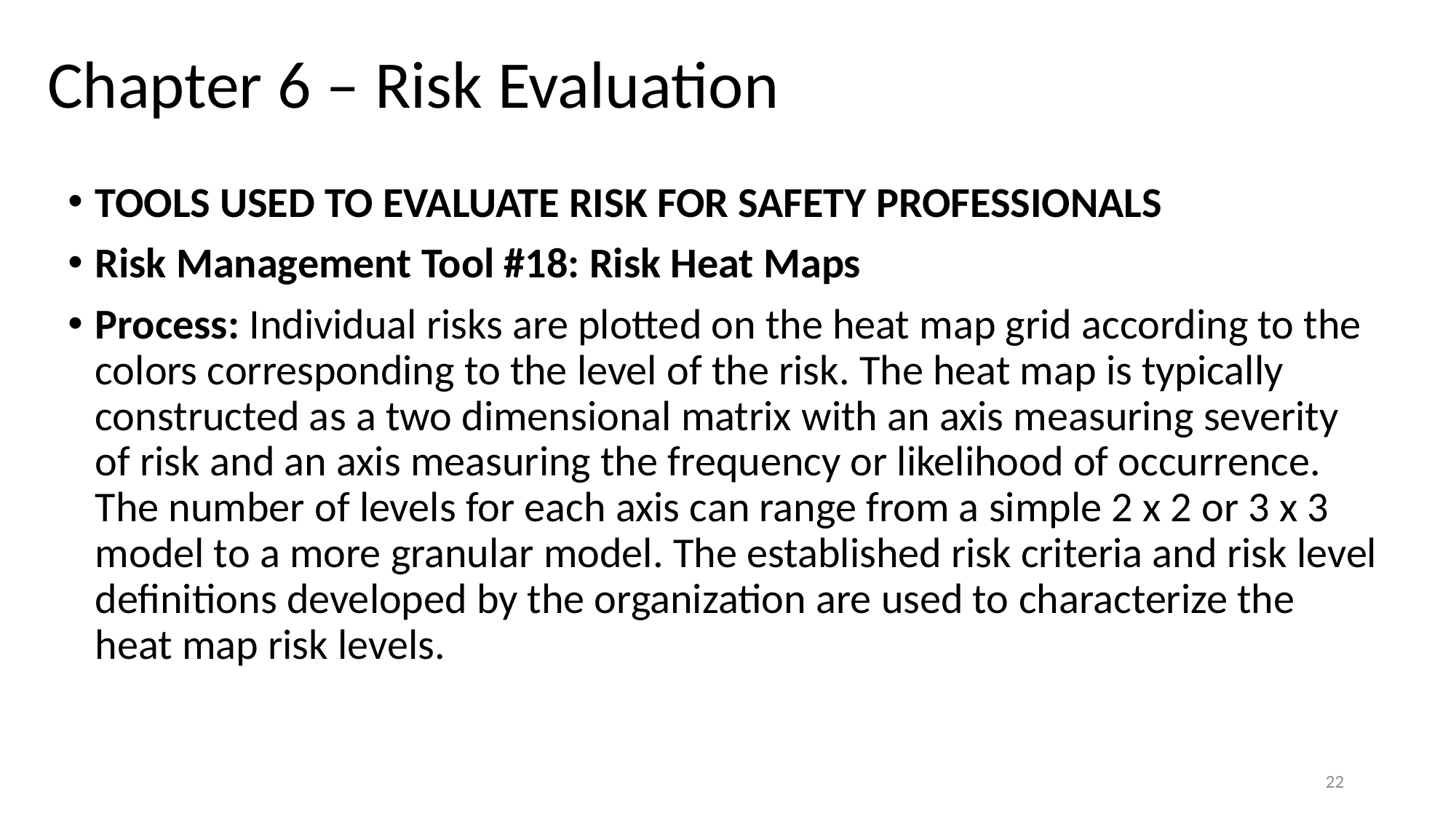

# Chapter 6 – Risk Evaluation
TOOLS USED TO EVALUATE RISK FOR SAFETY PROFESSIONALS
Risk Management Tool #18: Risk Heat Maps
Process: Individual risks are plotted on the heat map grid according to the colors corresponding to the level of the risk. The heat map is typically constructed as a two dimensional matrix with an axis measuring severity of risk and an axis measuring the frequency or likelihood of occurrence.  The number of levels for each axis can range from a simple 2 x 2 or 3 x 3 model to a more granular model. The established risk criteria and risk level definitions developed by the organization are used to characterize the heat map risk levels.
22